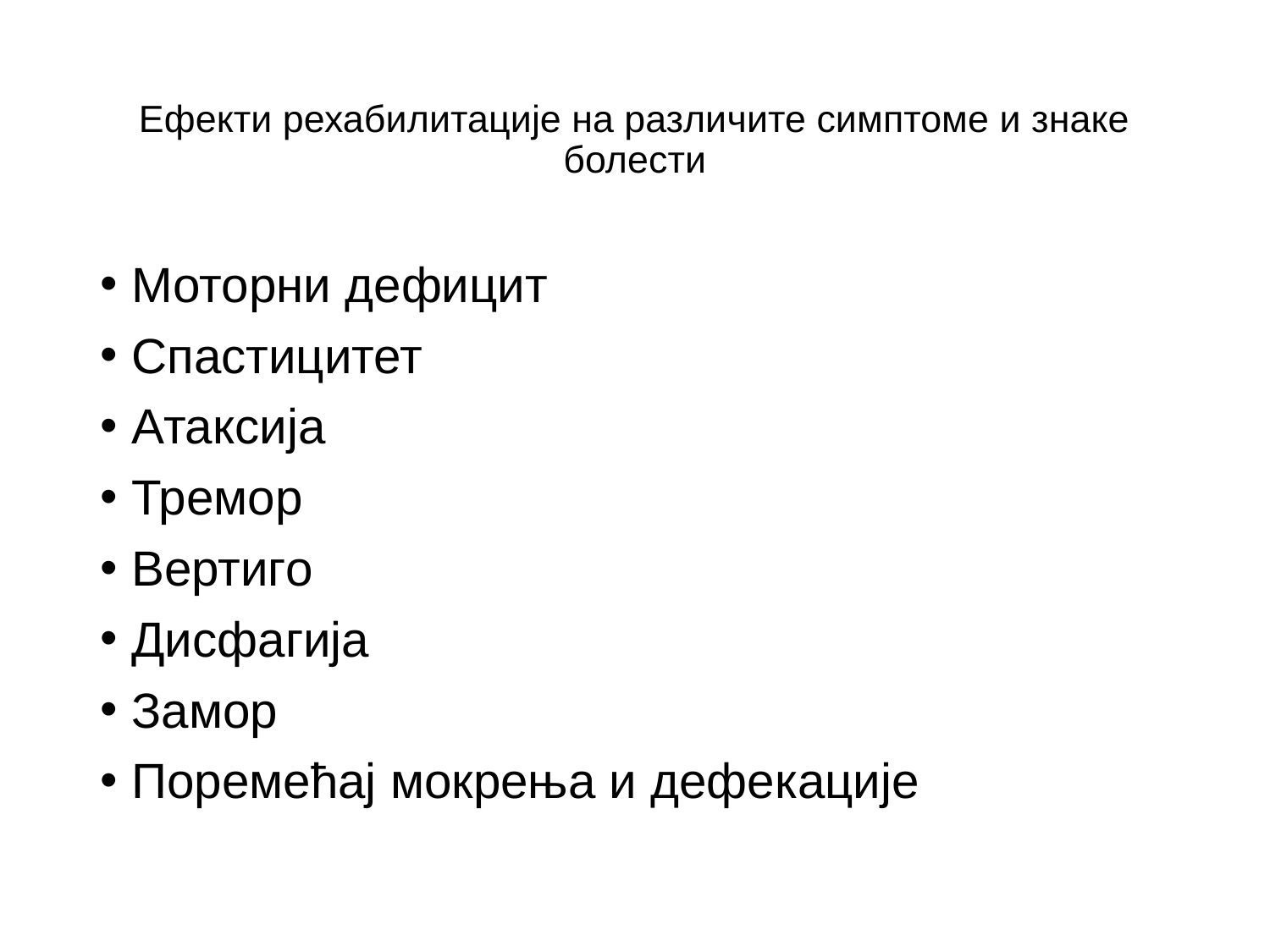

# Ефекти рехабилитације на различите симптоме и знаке болести
Моторни дефицит
Спастицитет
Атаксија
Тремор
Вертиго
Дисфагија
Замор
Поремећај мокрења и дефекације